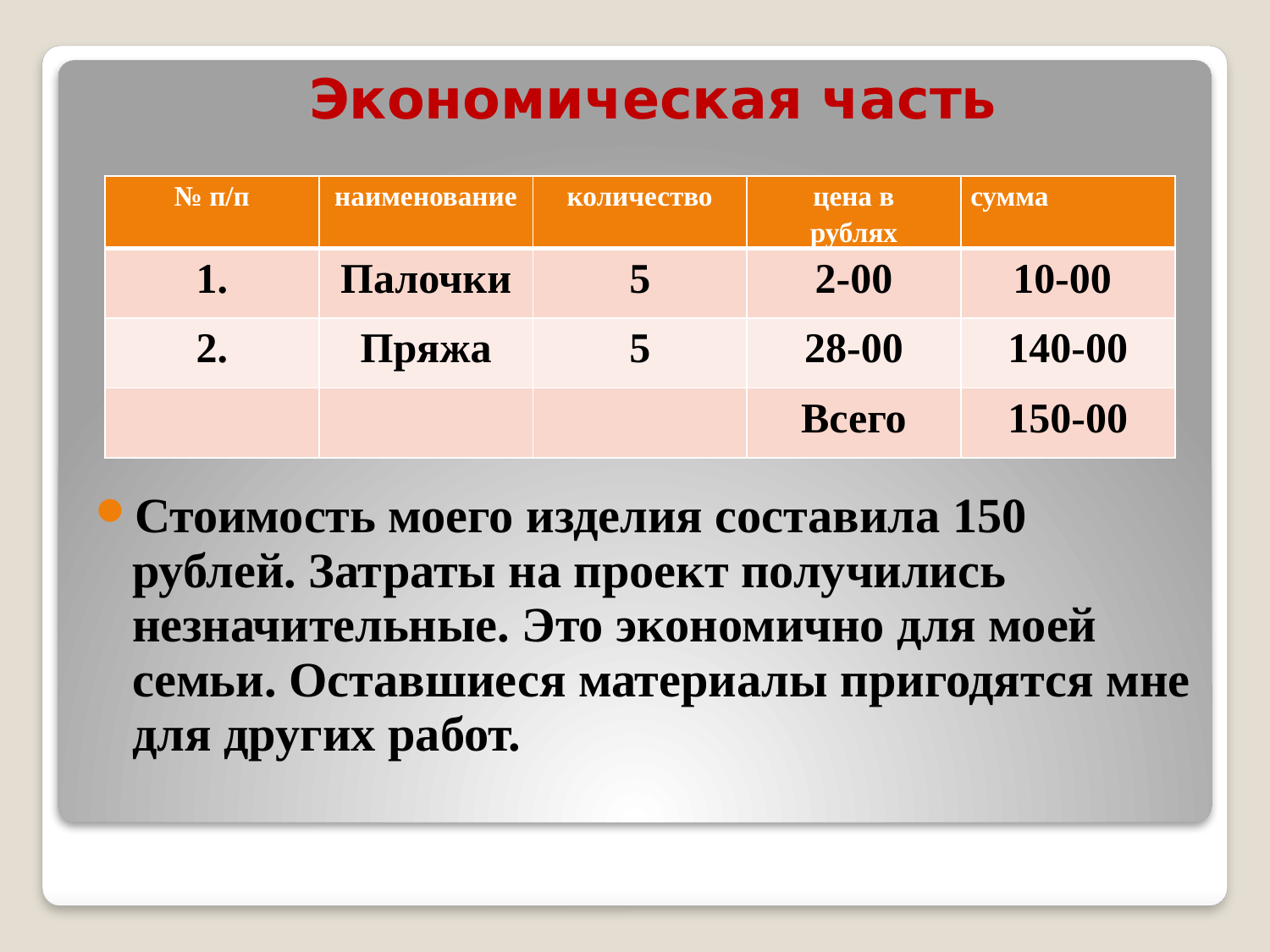

# Экономическая часть
| № п/п | наименование | количество | цена в рублях | сумма |
| --- | --- | --- | --- | --- |
| 1. | Палочки | 5 | 2-00 | 10-00 |
| 2. | Пряжа | 5 | 28-00 | 140-00 |
|  |  |  | Всего | 150-00 |
Стоимость моего изделия составила 150 рублей. Затраты на проект получились незначительные. Это экономично для моей семьи. Оставшиеся материалы пригодятся мне для других работ.